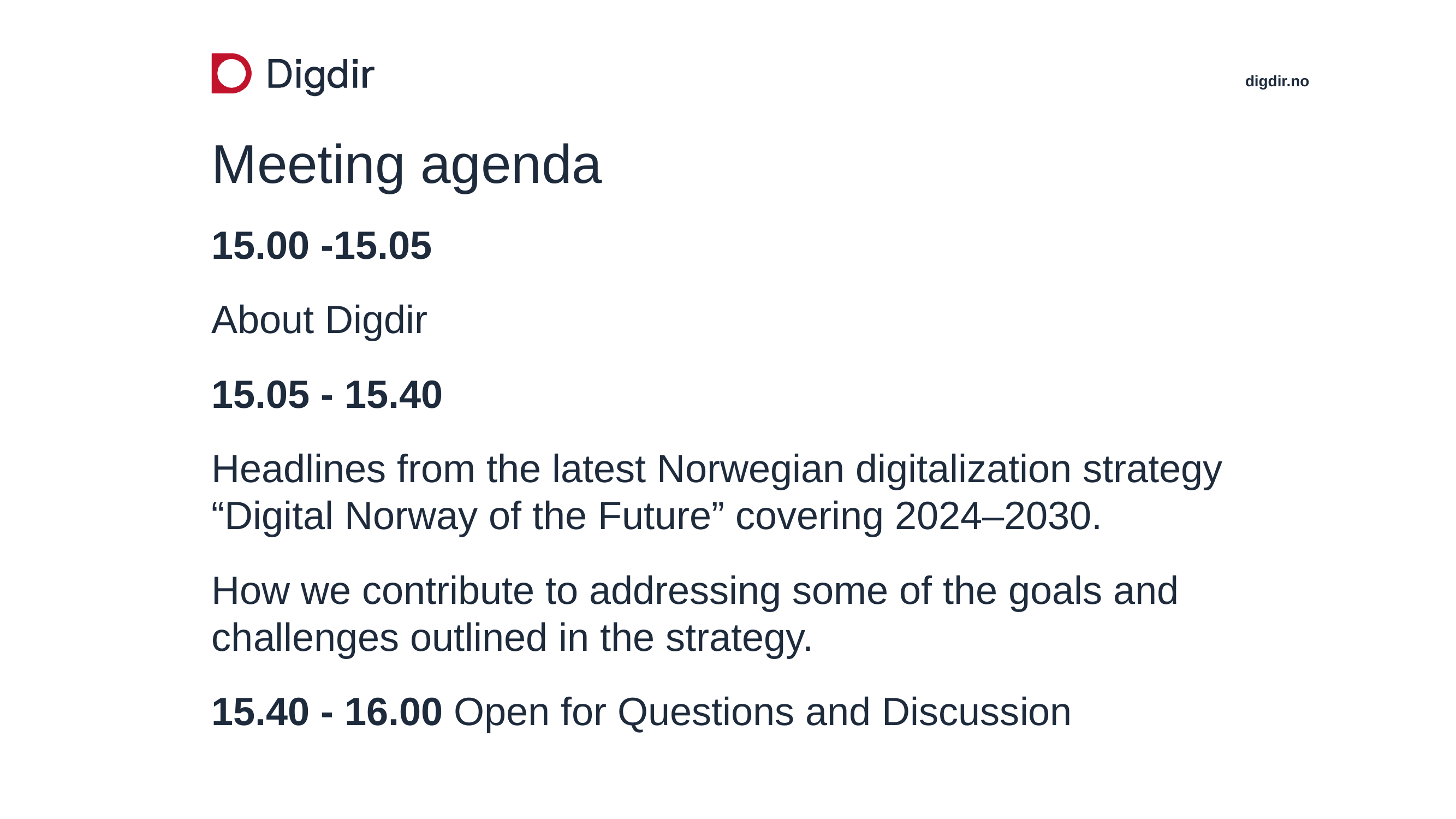

# Meeting agenda
15.00 -15.05
About Digdir
15.05 - 15.40
Headlines from the latest Norwegian digitalization strategy “Digital Norway of the Future” covering 2024–2030.
How we contribute to addressing some of the goals and challenges outlined in the strategy.
15.40 - 16.00 Open for Questions and Discussion